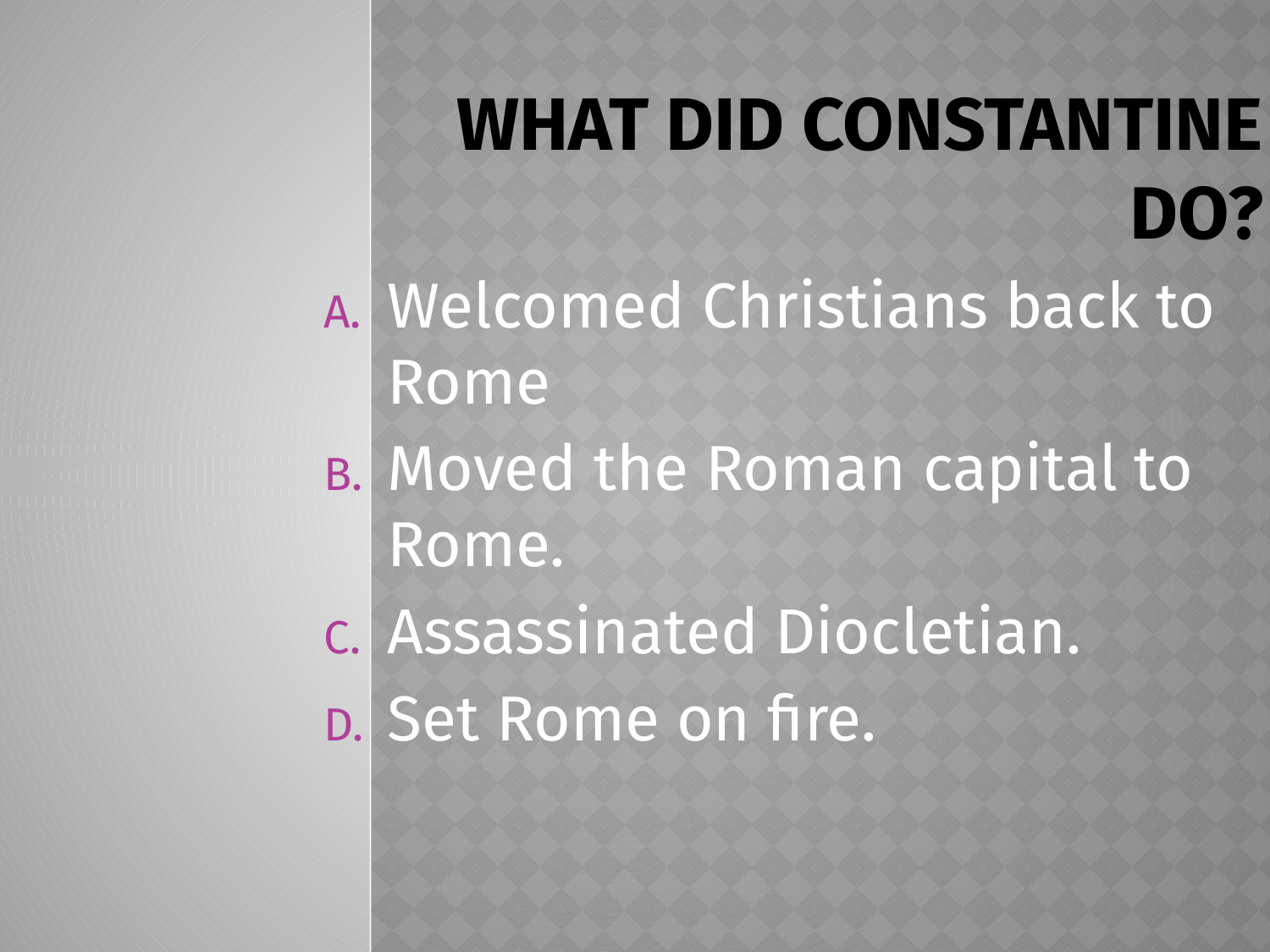

# What did Constantine do?
Welcomed Christians back to Rome
Moved the Roman capital to Rome.
Assassinated Diocletian.
Set Rome on fire.